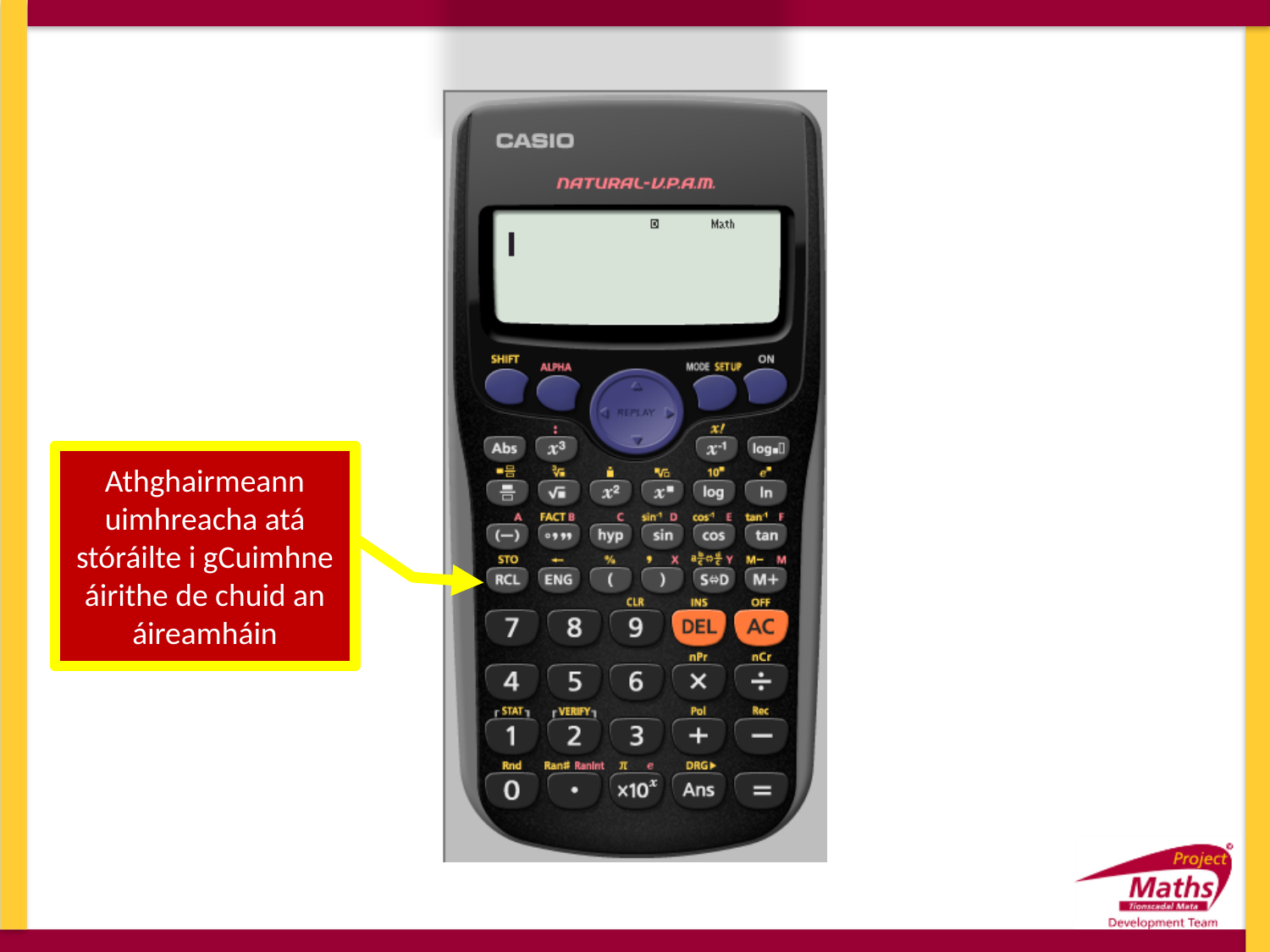

Athghairmeann uimhreacha atá stóráilte i gCuimhne áirithe de chuid an áireamháin